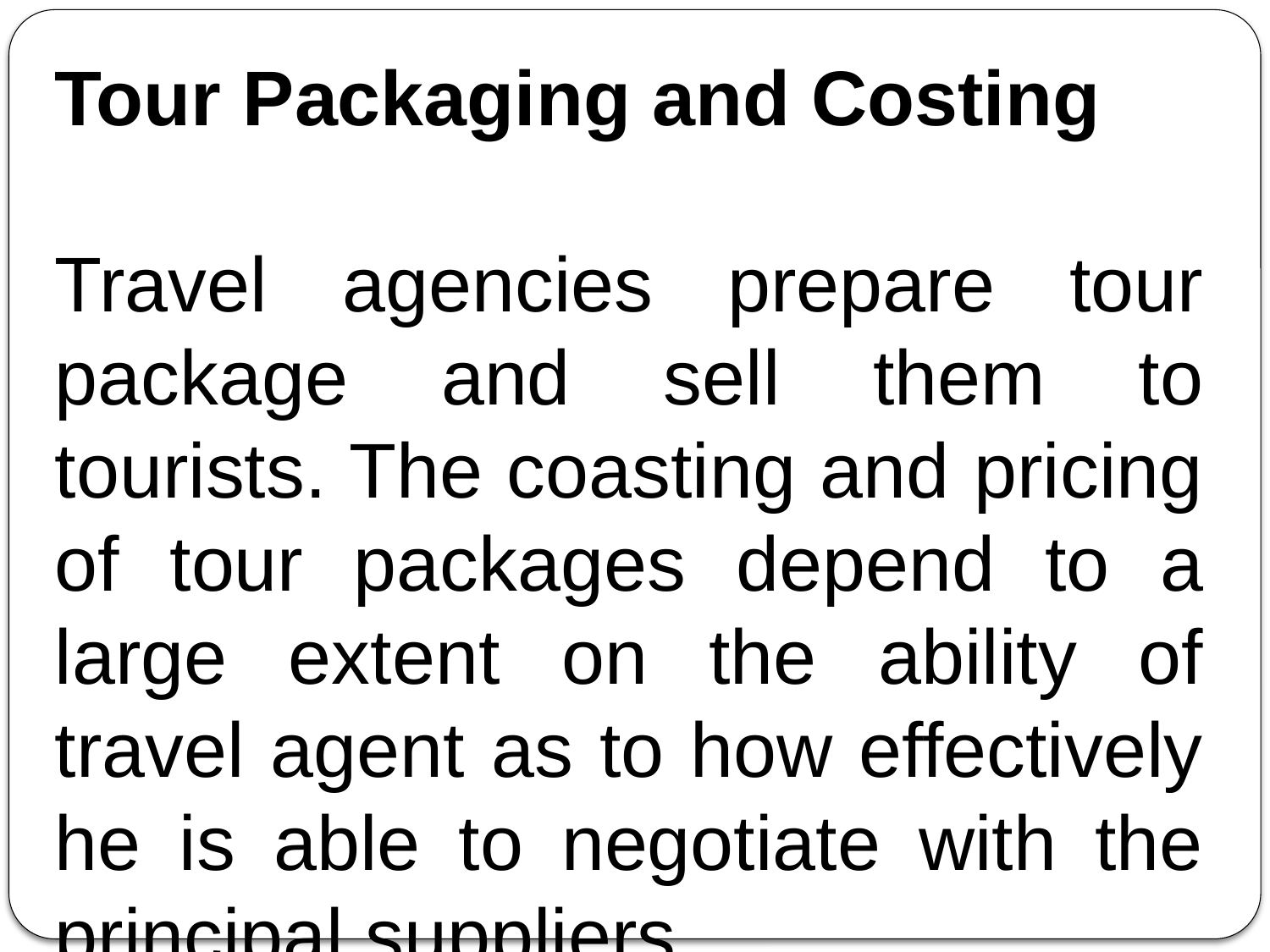

Tour Packaging and Costing

Travel agencies prepare tour package and sell them to tourists. The coasting and pricing of tour packages depend to a large extent on the ability of travel agent as to how effectively he is able to negotiate with the principal suppliers.